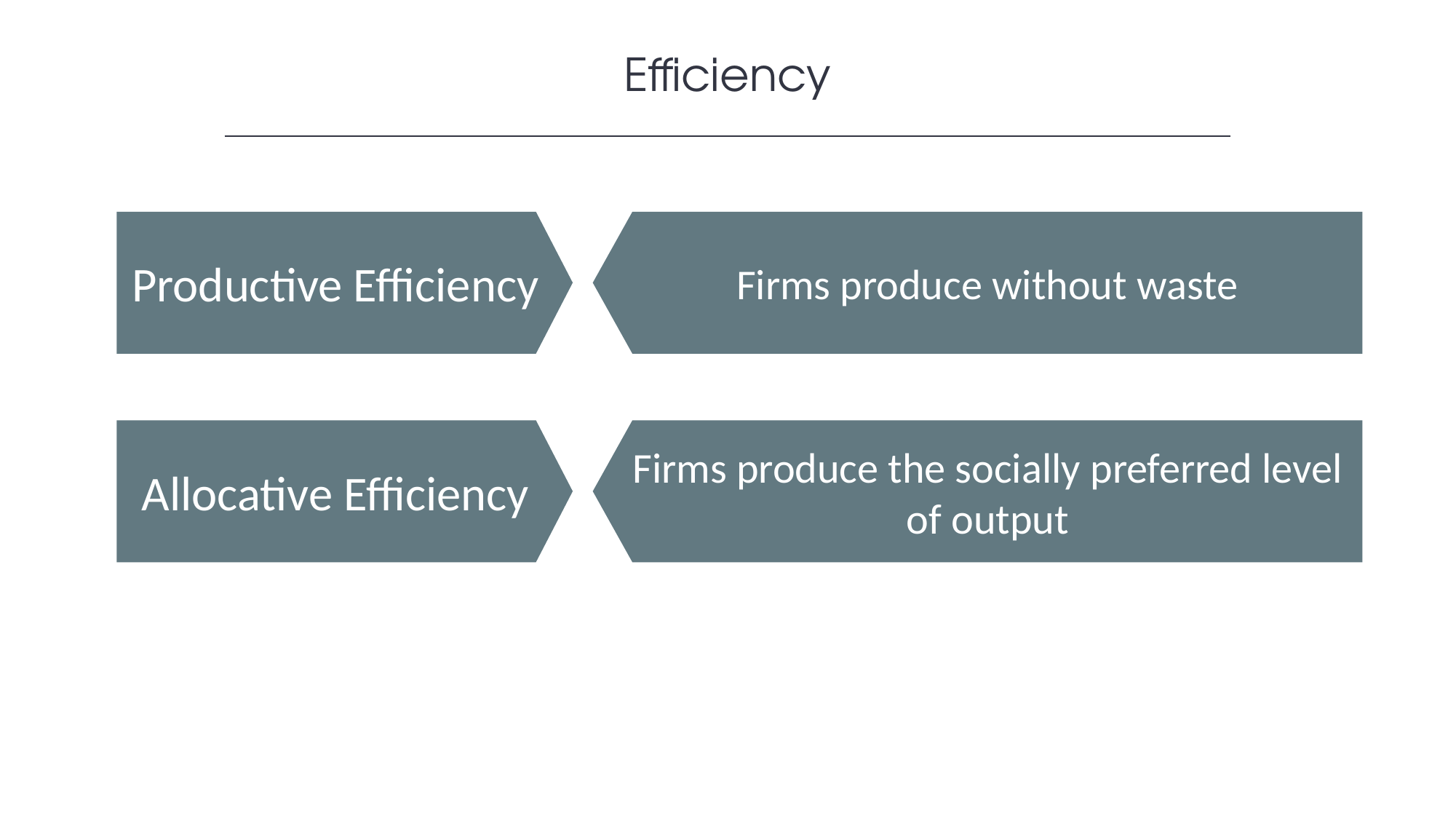

Efficiency
Productive Efficiency
Firms produce without waste
Allocative Efficiency
Firms produce the socially preferred level of output